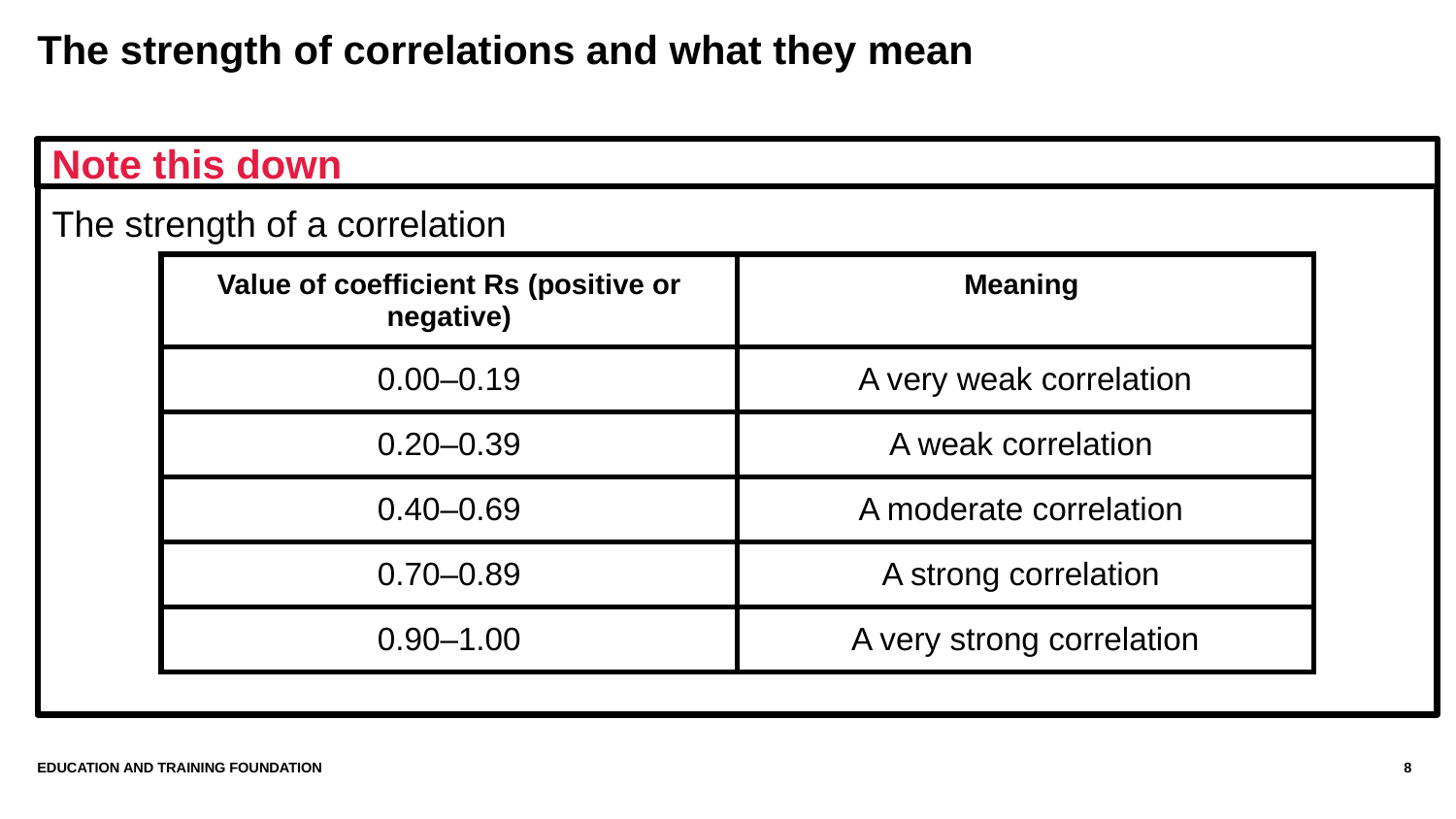

# The strength of correlations and what they mean
Note this down
The strength of a correlation

| Value of coefficient Rs (positive or negative) | Meaning |
| --- | --- |
| 0.00–0.19 | A very weak correlation |
| 0.20–0.39 | A weak correlation |
| 0.40–0.69 | A moderate correlation |
| 0.70–0.89 | A strong correlation |
| 0.90–1.00 | A very strong correlation |
EDUCATION AND TRAINING FOUNDATION
8